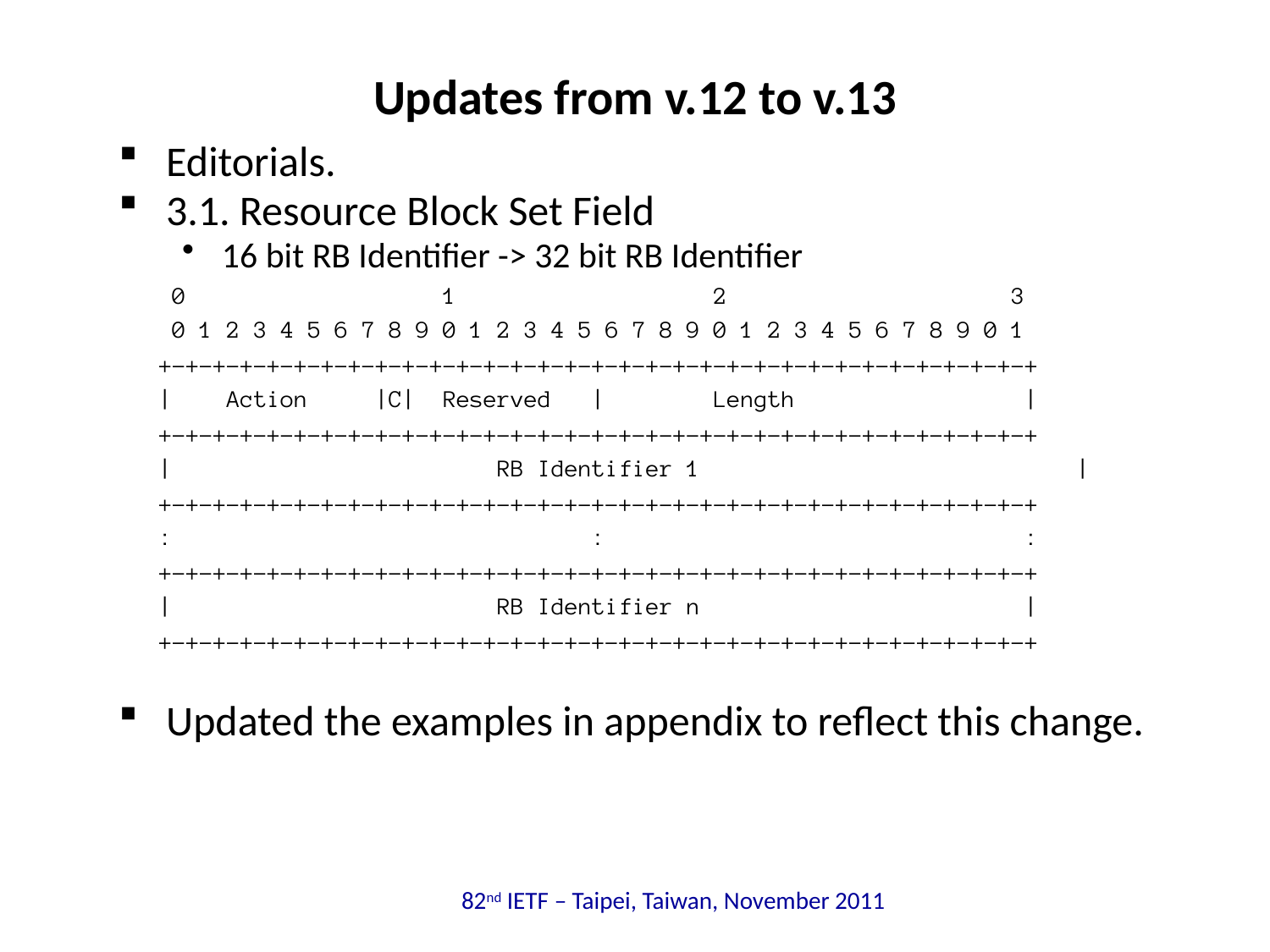

# Updates from v.12 to v.13
Editorials.
3.1. Resource Block Set Field
16 bit RB Identifier -> 32 bit RB Identifier
    0                   1                   2                     3
    0 1 2 3 4 5 6 7 8 9 0 1 2 3 4 5 6 7 8 9 0 1 2 3 4 5 6 7 8 9 0 1
   +-+-+-+-+-+-+-+-+-+-+-+-+-+-+-+-+-+-+-+-+-+-+-+-+-+-+-+-+-+-+-+-+
   |    Action     |C|  Reserved   |        Length                 |
   +-+-+-+-+-+-+-+-+-+-+-+-+-+-+-+-+-+-+-+-+-+-+-+-+-+-+-+-+-+-+-+-+
   |                        RB Identifier 1            	           |
   +-+-+-+-+-+-+-+-+-+-+-+-+-+-+-+-+-+-+-+-+-+-+-+-+-+-+-+-+-+-+-+-+
   :                               :                               :
   +-+-+-+-+-+-+-+-+-+-+-+-+-+-+-+-+-+-+-+-+-+-+-+-+-+-+-+-+-+-+-+-+
   |                        RB Identifier n                        |
   +-+-+-+-+-+-+-+-+-+-+-+-+-+-+-+-+-+-+-+-+-+-+-+-+-+-+-+-+-+-+-+-+

Updated the examples in appendix to reflect this change.